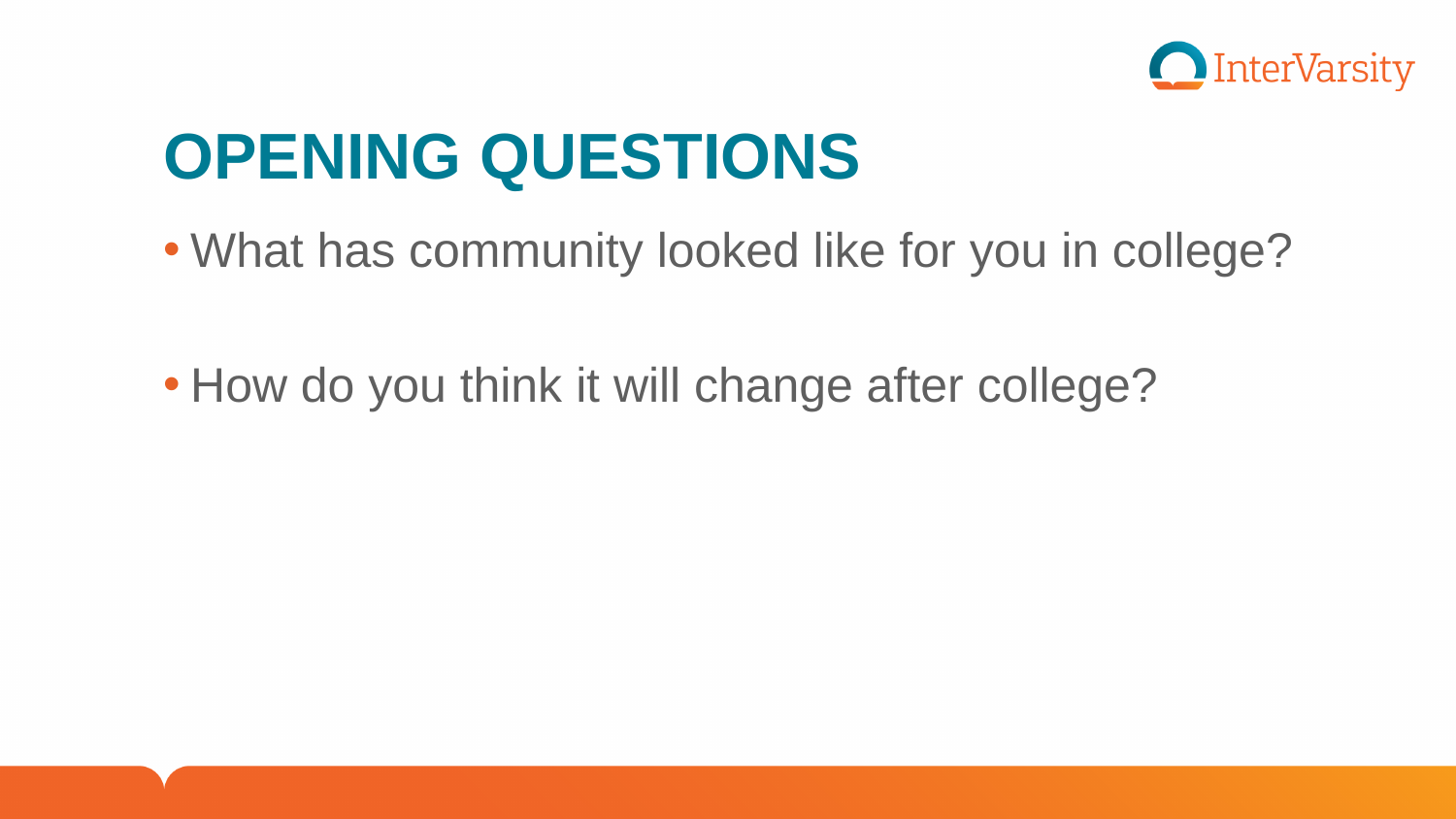

# OPENING QUESTIONS
What has community looked like for you in college?

How do you think it will change after college?